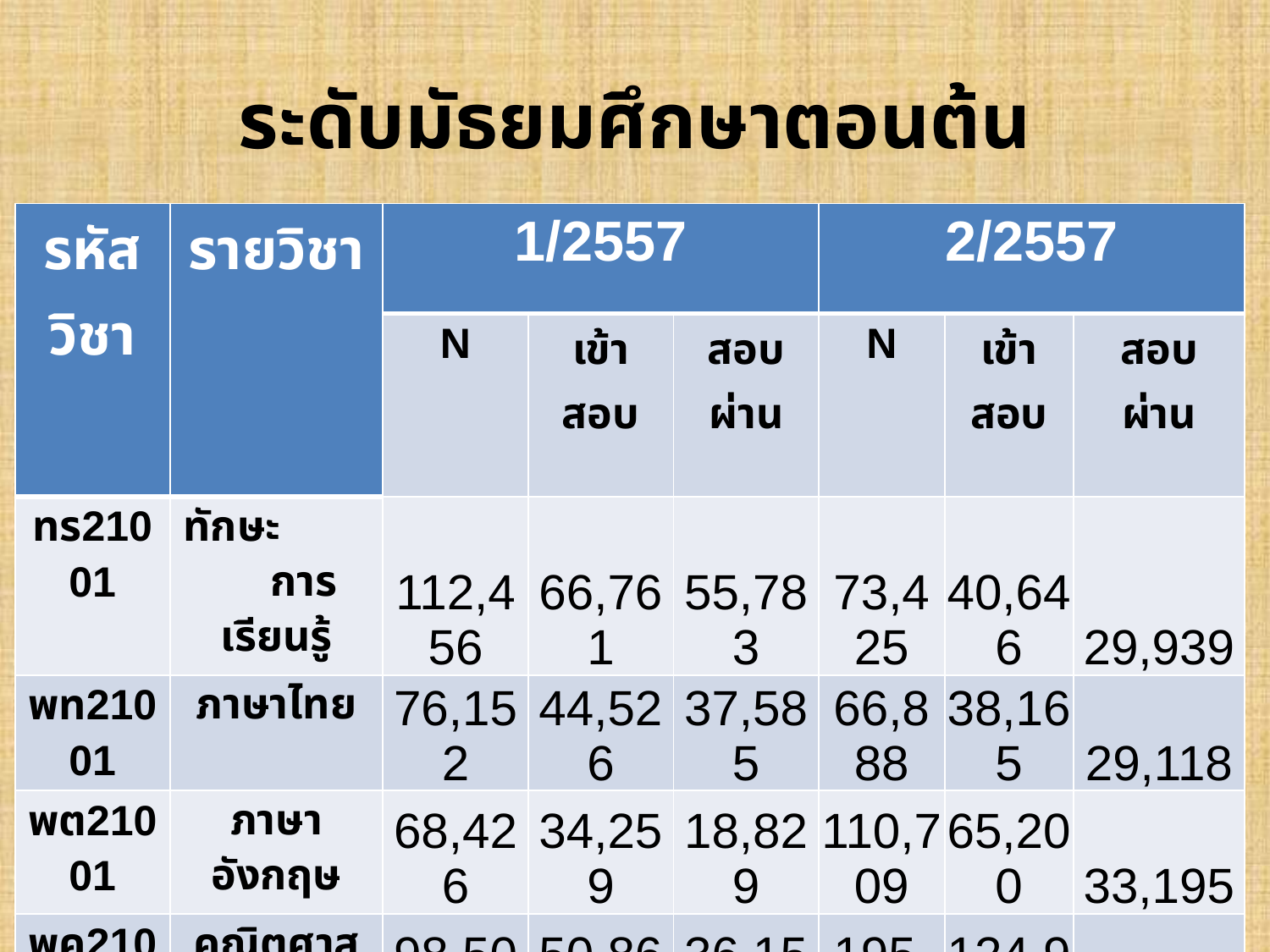

# ระดับมัธยมศึกษาตอนต้น
| รหัสวิชา | รายวิชา | 1/2557 |  |  | 2/2557 |  |  |
| --- | --- | --- | --- | --- | --- | --- | --- |
|  |  | N | เข้าสอบ | สอบผ่าน | N | เข้าสอบ | สอบผ่าน |
| ทร21001 | ทักษะ การเรียนรู้ | 112,456 | 66,761 | 55,783 | 73,425 | 40,646 | 29,939 |
| พท21001 | ภาษาไทย | 76,152 | 44,526 | 37,585 | 66,888 | 38,165 | 29,118 |
| พต21001 | ภาษาอังกฤษ | 68,426 | 34,259 | 18,829 | 110,709 | 65,200 | 33,195 |
| พค21001 | คณิตศาสตร์ | 98,509 | 50,863 | 36,157 | 195,619 | 124,957 | 61,313 |
| พว21001 | วิทยาศาสตร์ | 150,778 | 96,293 | 77,013 | 64,027 | 36,760 | 27,334 |